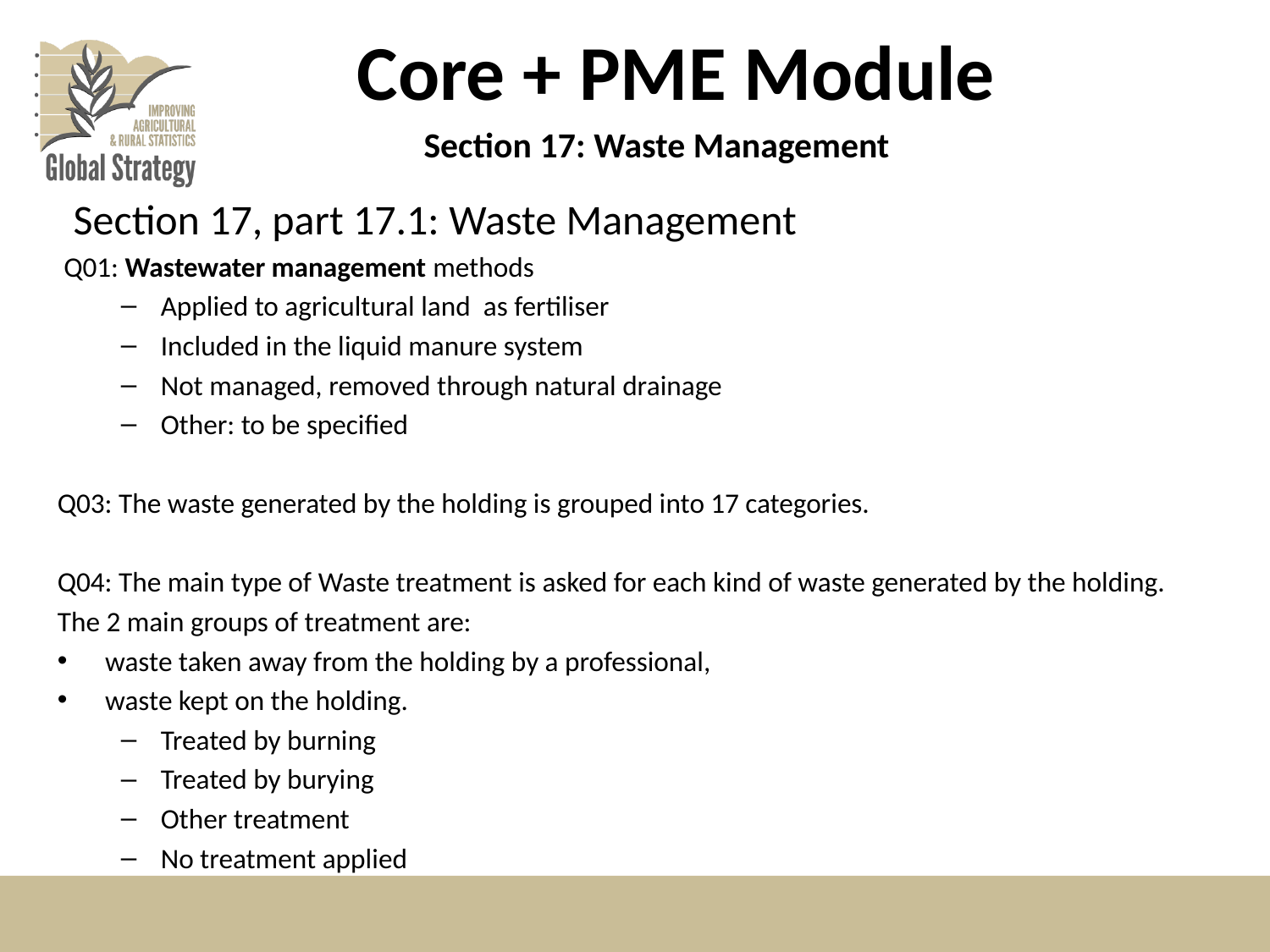

# Core + PME Module
Section 17: Waste Management

Section 17, part 17.1: Waste Management
 Q01: Wastewater management methods
Applied to agricultural land  as fertiliser
Included in the liquid manure system
Not managed, removed through natural drainage
Other: to be specified

Q03: The waste generated by the holding is grouped into 17 categories.

Q04: The main type of Waste treatment is asked for each kind of waste generated by the holding.
The 2 main groups of treatment are:
waste taken away from the holding by a professional,
waste kept on the holding.
Treated by burning
Treated by burying
Other treatment
No treatment applied